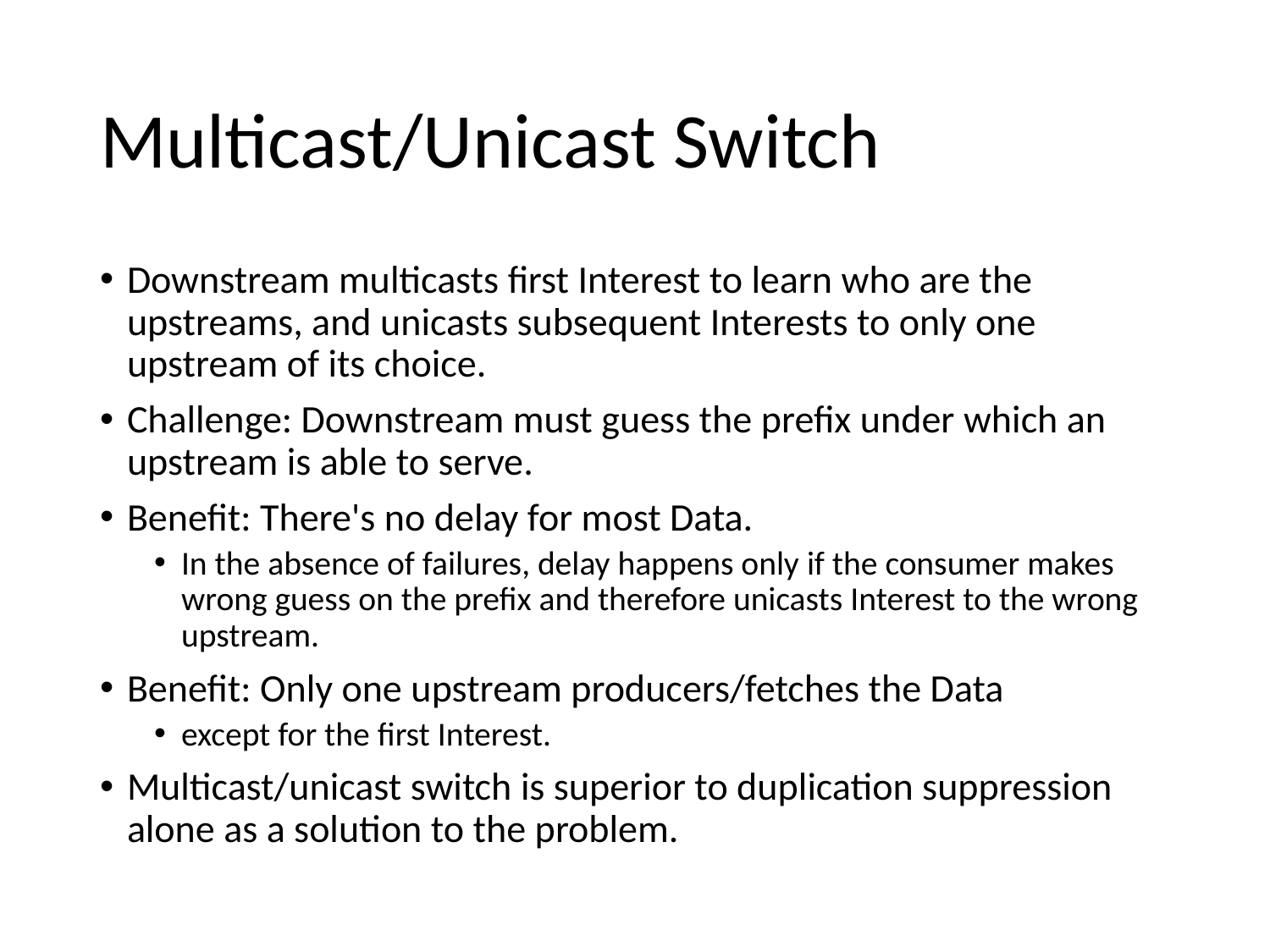

# Multicast/Unicast Switch
Downstream multicasts first Interest to learn who are the upstreams, and unicasts subsequent Interests to only one upstream of its choice.
Challenge: Downstream must guess the prefix under which an upstream is able to serve.
Benefit: There's no delay for most Data.
In the absence of failures, delay happens only if the consumer makes wrong guess on the prefix and therefore unicasts Interest to the wrong upstream.
Benefit: Only one upstream producers/fetches the Data
except for the first Interest.
Multicast/unicast switch is superior to duplication suppression alone as a solution to the problem.